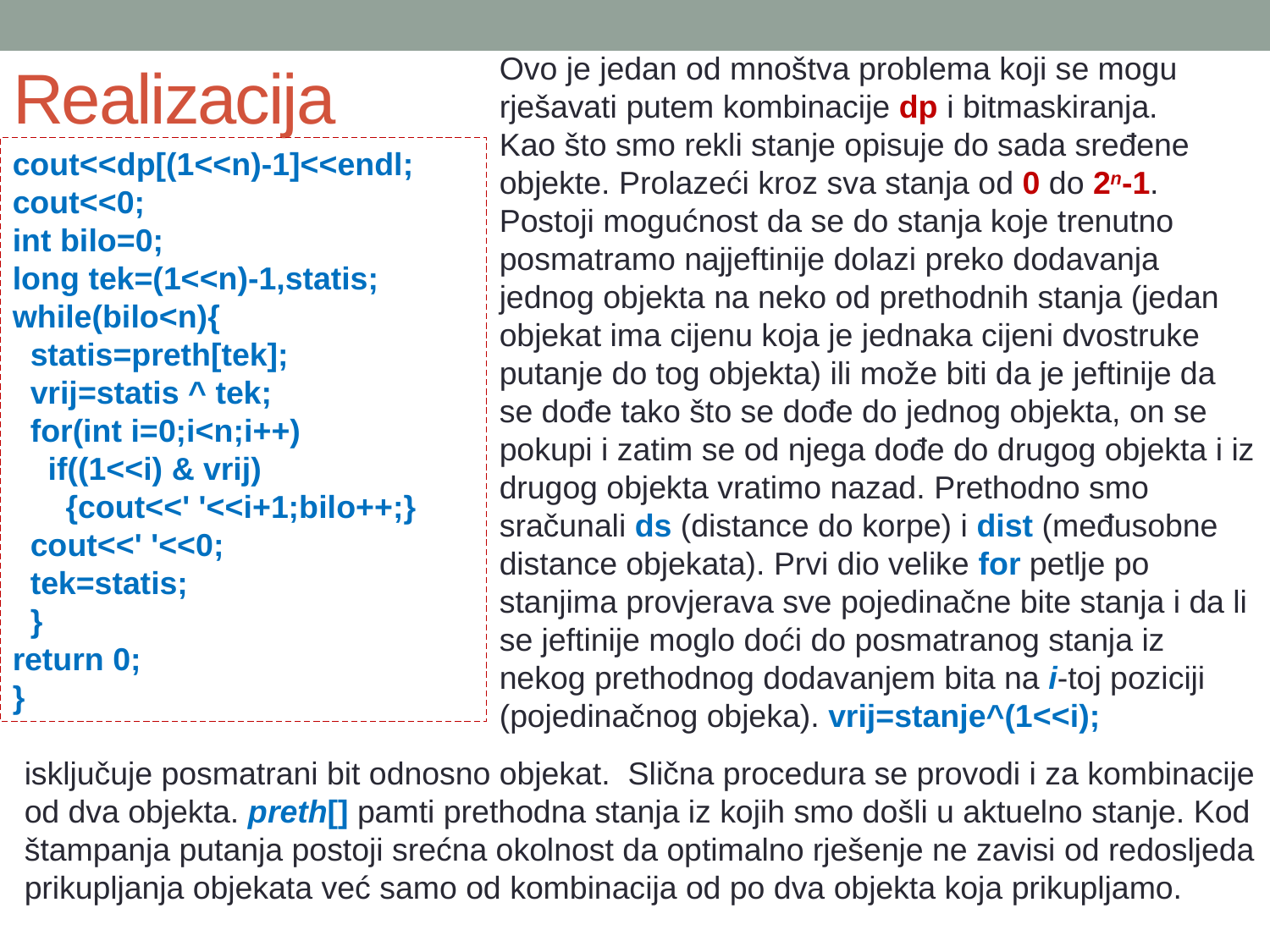

# Realizacija
Ovo je jedan od mnoštva problema koji se mogu rješavati putem kombinacije dp i bitmaskiranja.
Kao što smo rekli stanje opisuje do sada sređene objekte. Prolazeći kroz sva stanja od 0 do 2n-1.
Postoji mogućnost da se do stanja koje trenutno posmatramo najjeftinije dolazi preko dodavanja jednog objekta na neko od prethodnih stanja (jedan objekat ima cijenu koja je jednaka cijeni dvostruke putanje do tog objekta) ili može biti da je jeftinije da se dođe tako što se dođe do jednog objekta, on se pokupi i zatim se od njega dođe do drugog objekta i iz drugog objekta vratimo nazad. Prethodno smo sračunali ds (distance do korpe) i dist (međusobne distance objekata). Prvi dio velike for petlje po stanjima provjerava sve pojedinačne bite stanja i da li se jeftinije moglo doći do posmatranog stanja iz nekog prethodnog dodavanjem bita na i-toj poziciji (pojedinačnog objeka). vrij=stanje^(1<<i);
cout<<dp[(1<<n)-1]<<endl;
cout<<0;
int bilo=0;
long tek=(1<<n)-1,statis;
while(bilo<n){
  statis=preth[tek];
  vrij=statis ^ tek;
  for(int i=0;i<n;i++)
    if((1<<i) & vrij)
      {cout<<' '<<i+1;bilo++;}
  cout<<' '<<0;
  tek=statis;
  }
return 0;
}
isključuje posmatrani bit odnosno objekat.  Slična procedura se provodi i za kombinacije
od dva objekta. preth[] pamti prethodna stanja iz kojih smo došli u aktuelno stanje. Kod
štampanja putanja postoji srećna okolnost da optimalno rješenje ne zavisi od redosljeda
prikupljanja objekata već samo od kombinacija od po dva objekta koja prikupljamo.